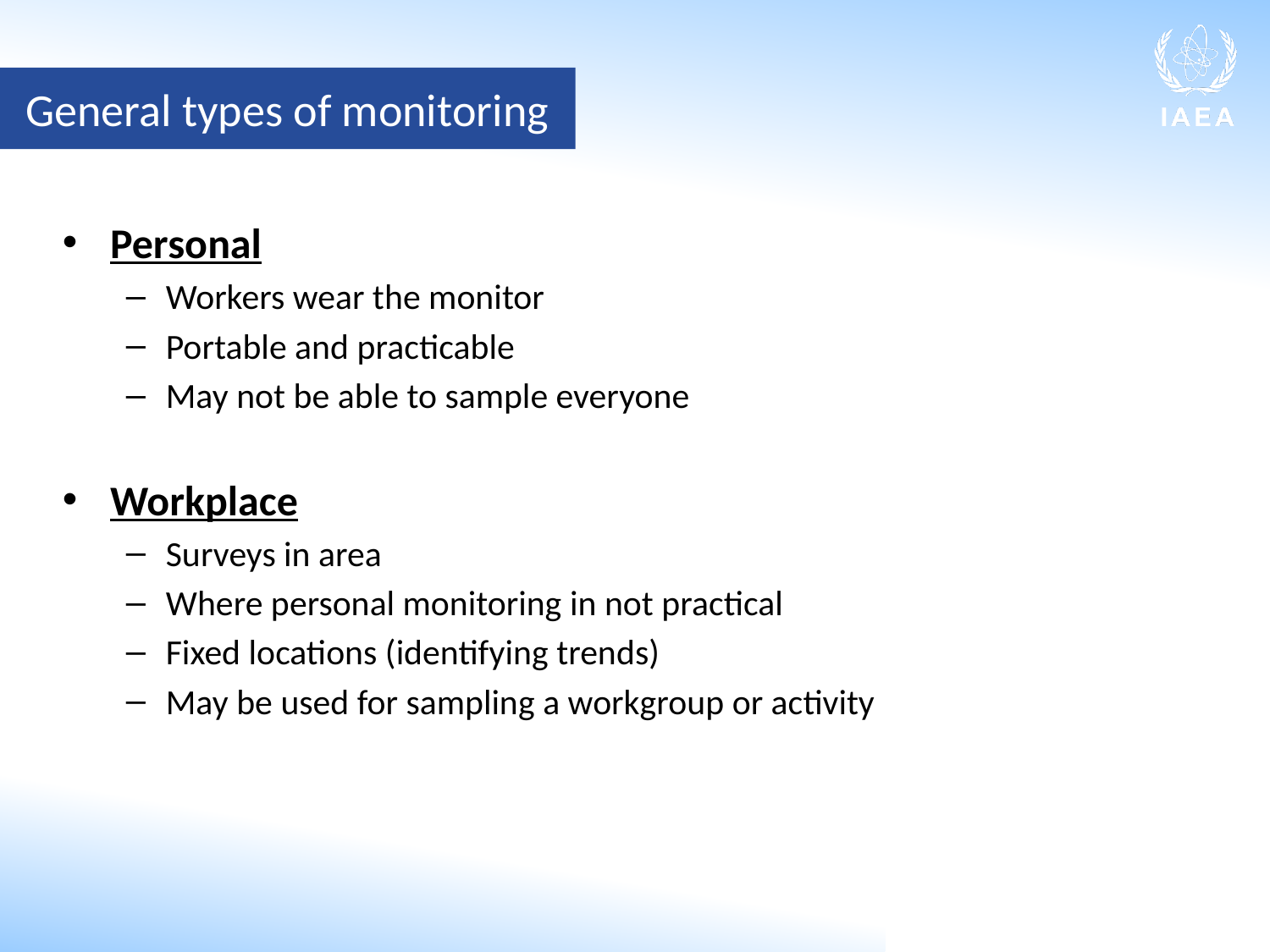

General types of monitoring
Personal
Workers wear the monitor
Portable and practicable
May not be able to sample everyone

Workplace
Surveys in area
Where personal monitoring in not practical
Fixed locations (identifying trends)
May be used for sampling a workgroup or activity